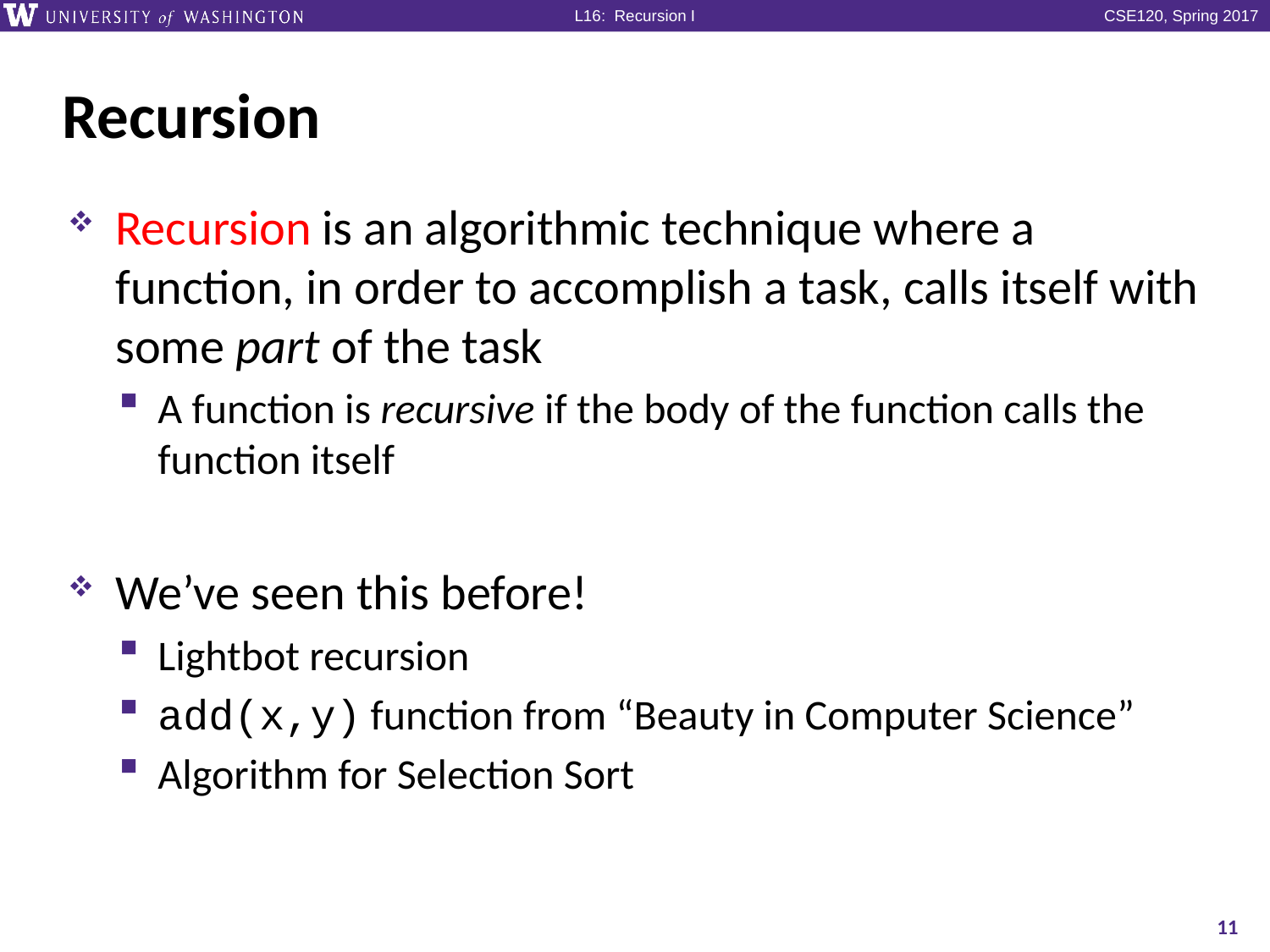

# Recursion
Recursion is an algorithmic technique where a function, in order to accomplish a task, calls itself with some part of the task
A function is recursive if the body of the function calls the function itself

We’ve seen this before!
Lightbot recursion
add(x,y) function from “Beauty in Computer Science”
Algorithm for Selection Sort
11